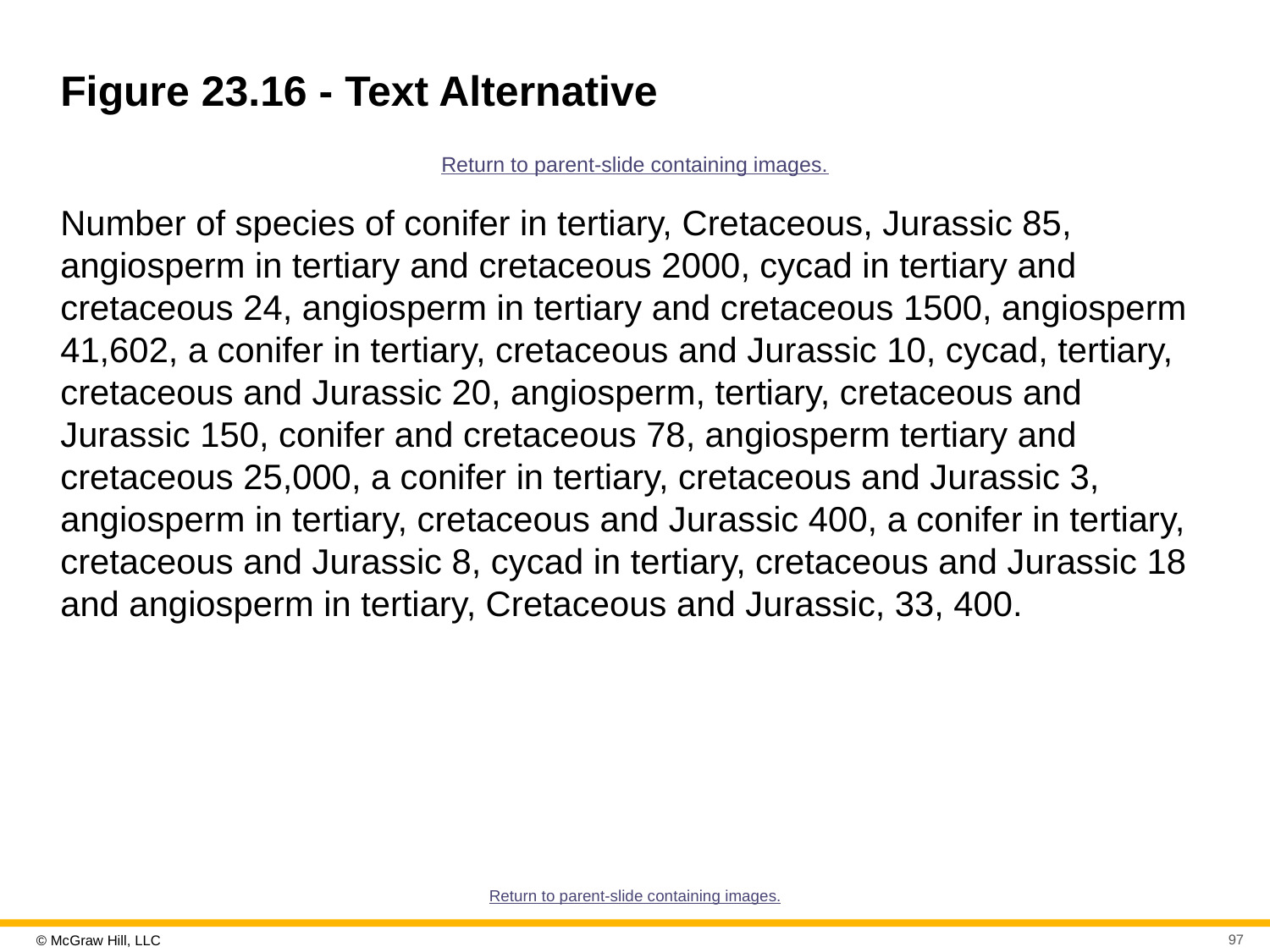

# Figure 23.16 - Text Alternative
Return to parent-slide containing images.
Number of species of conifer in tertiary, Cretaceous, Jurassic 85, angiosperm in tertiary and cretaceous 2000, cycad in tertiary and cretaceous 24, angiosperm in tertiary and cretaceous 1500, angiosperm 41,602, a conifer in tertiary, cretaceous and Jurassic 10, cycad, tertiary, cretaceous and Jurassic 20, angiosperm, tertiary, cretaceous and Jurassic 150, conifer and cretaceous 78, angiosperm tertiary and cretaceous 25,000, a conifer in tertiary, cretaceous and Jurassic 3, angiosperm in tertiary, cretaceous and Jurassic 400, a conifer in tertiary, cretaceous and Jurassic 8, cycad in tertiary, cretaceous and Jurassic 18 and angiosperm in tertiary, Cretaceous and Jurassic, 33, 400.
Return to parent-slide containing images.
97